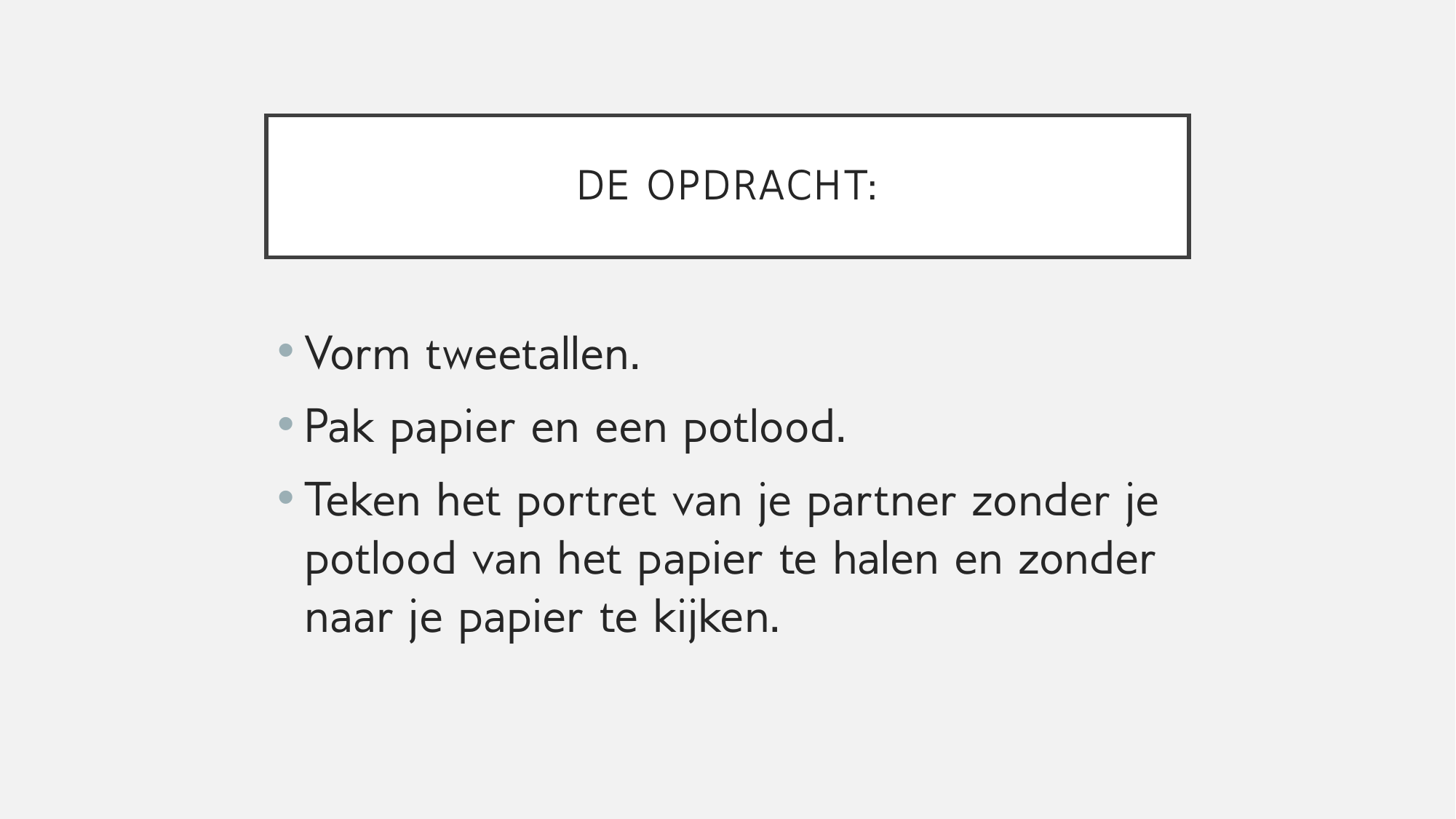

# De opdracht:
Vorm tweetallen.
Pak papier en een potlood.
Teken het portret van je partner zonder je potlood van het papier te halen en zonder naar je papier te kijken.